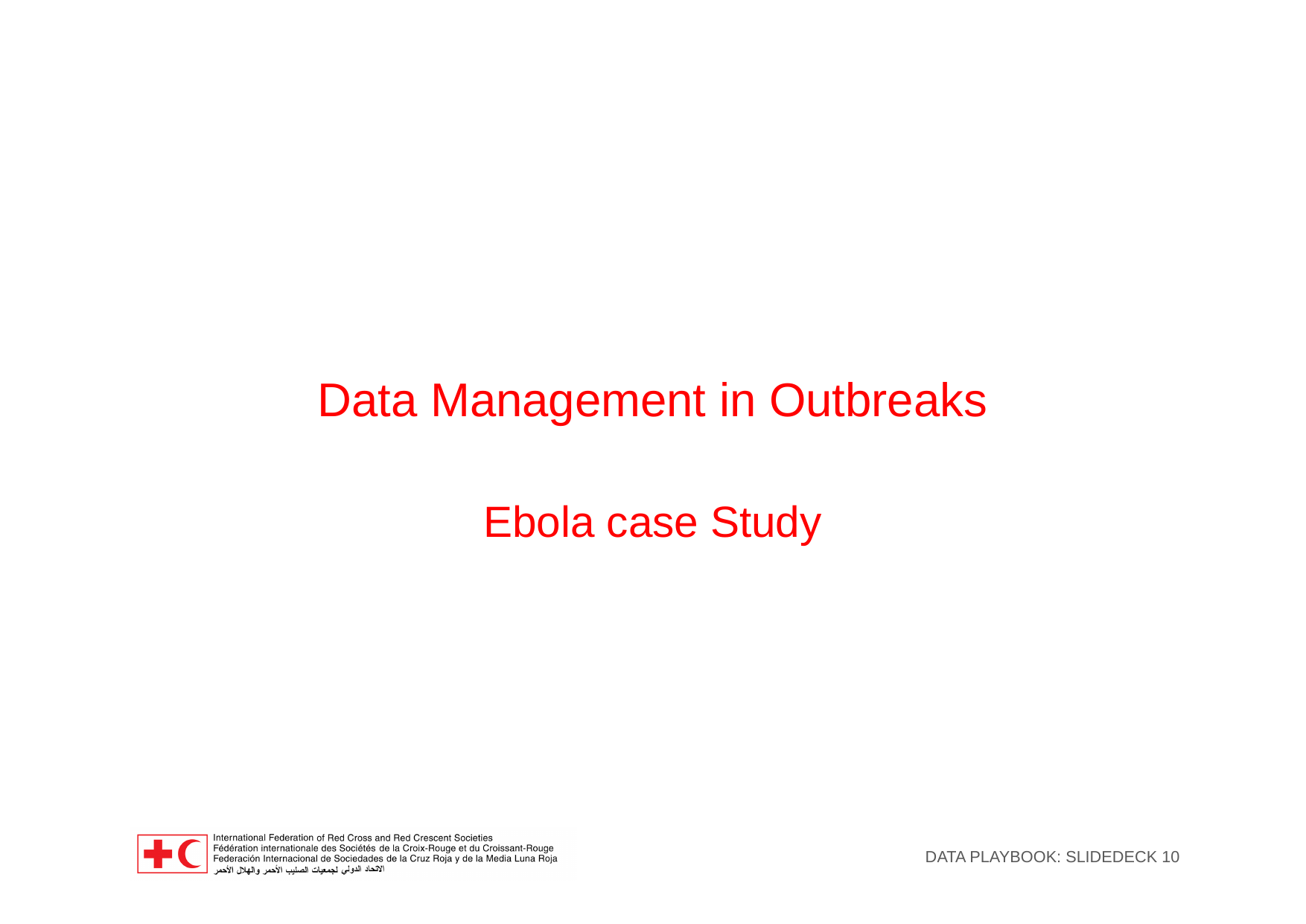

# Data Management in Outbreaks
Ebola case Study